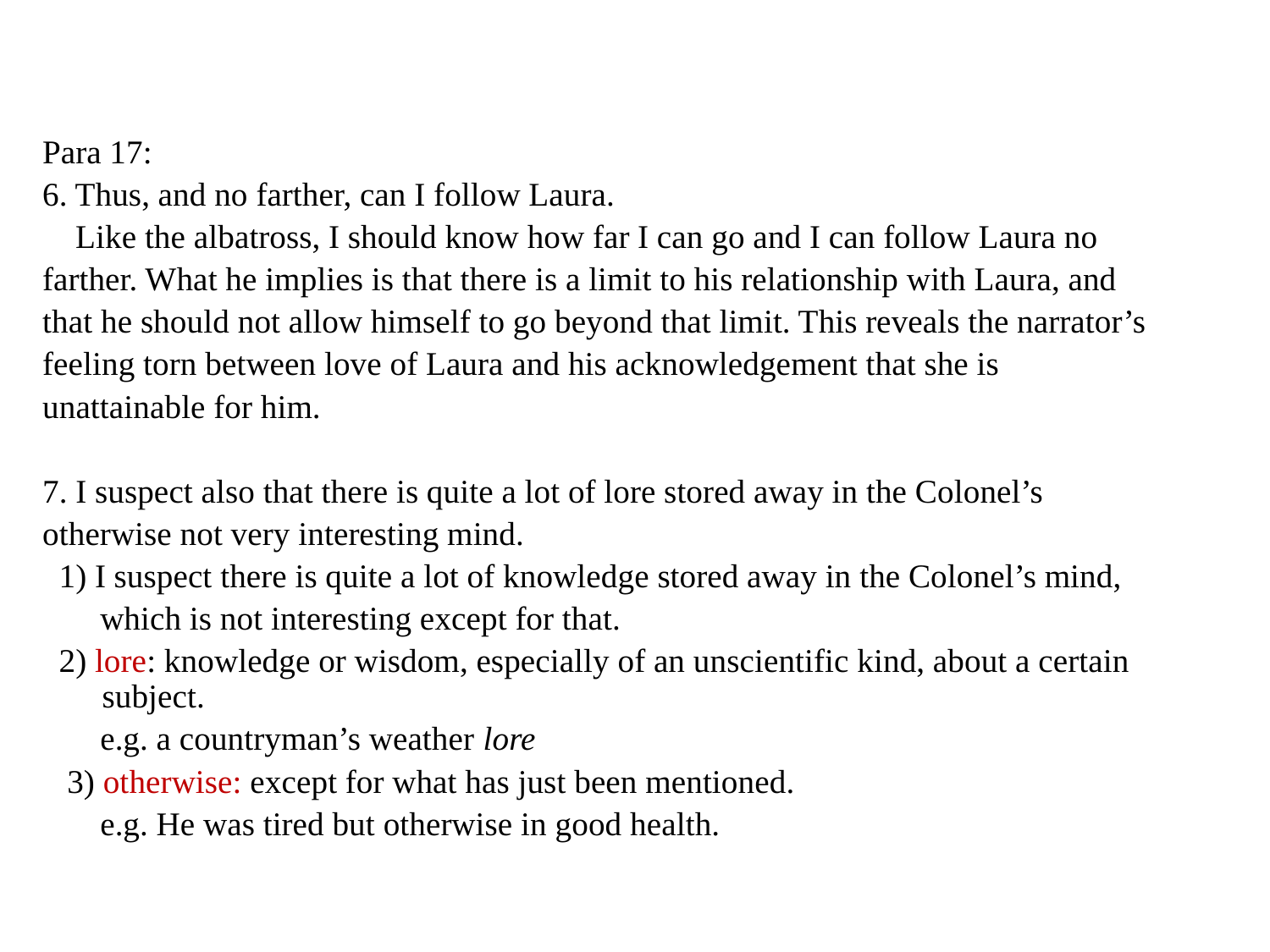

Para 17:
6. Thus, and no farther, can I follow Laura.
    Like the albatross, I should know how far I can go and I can follow Laura no
farther. What he implies is that there is a limit to his relationship with Laura, and
that he should not allow himself to go beyond that limit. This reveals the narrator’s
feeling torn between love of Laura and his acknowledgement that she is
unattainable for him.

7. I suspect also that there is quite a lot of lore stored away in the Colonel’s
otherwise not very interesting mind.
  1) I suspect there is quite a lot of knowledge stored away in the Colonel’s mind,
       which is not interesting except for that.
  2) lore: knowledge or wisdom, especially of an unscientific kind, about a certain subject.
       e.g. a countryman’s weather lore
   3) otherwise: except for what has just been mentioned.
       e.g. He was tired but otherwise in good health.